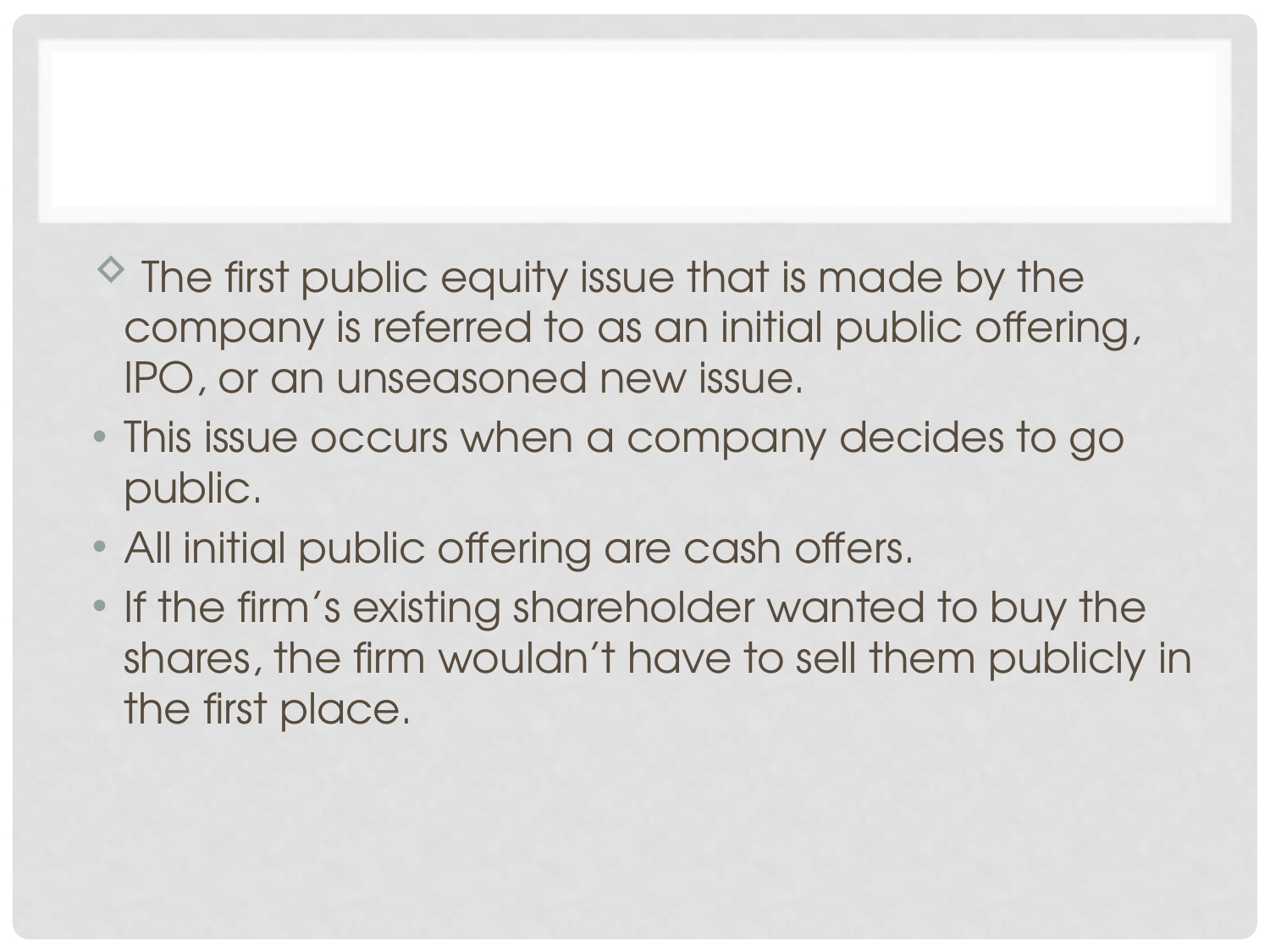

#
 The first public equity issue that is made by the company is referred to as an initial public offering, IPO, or an unseasoned new issue.
This issue occurs when a company decides to go public.
All initial public offering are cash offers.
If the firm’s existing shareholder wanted to buy the shares, the firm wouldn’t have to sell them publicly in the first place.